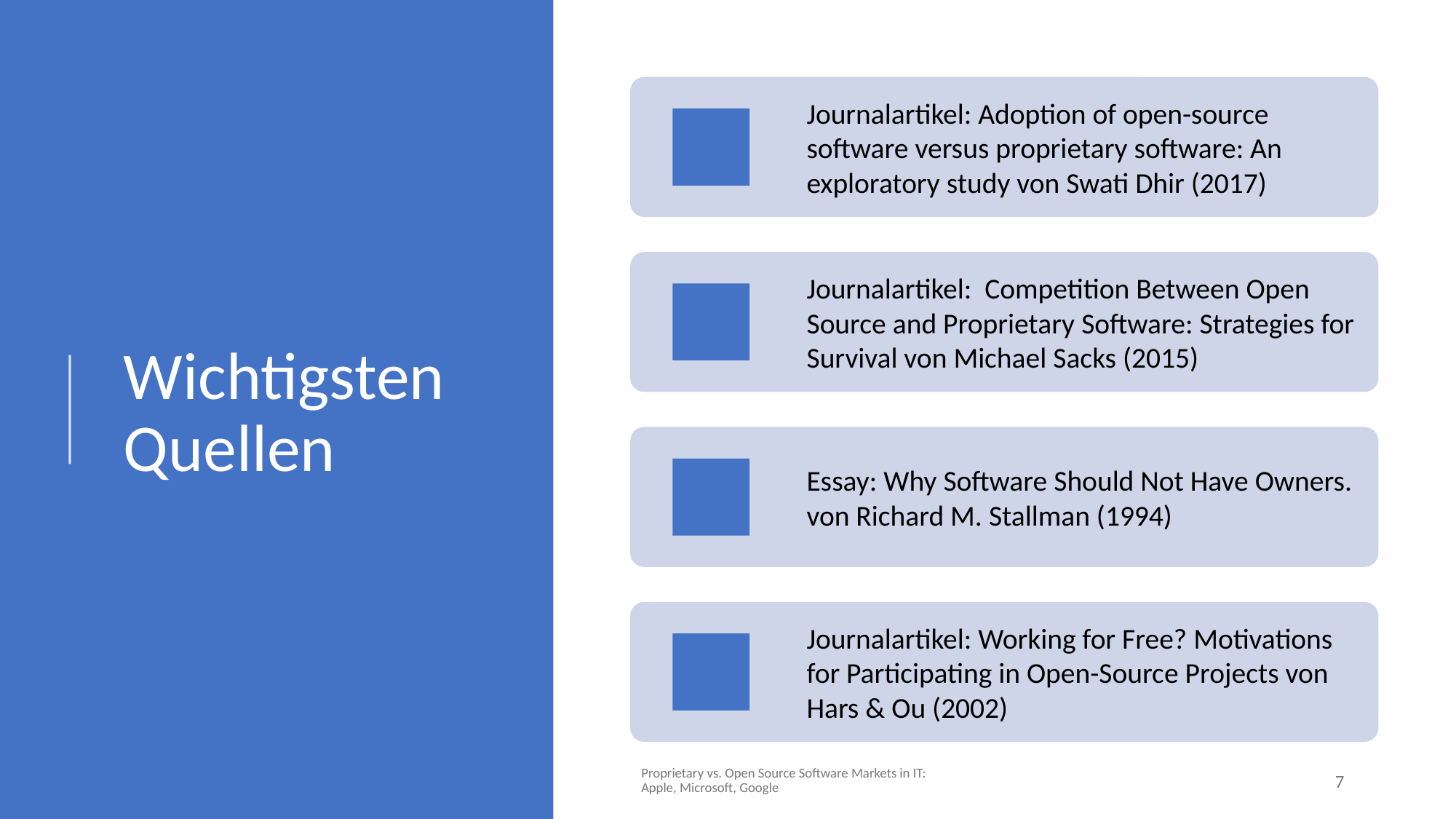

Journalartikel: Adoption of open-source software versus proprietary software: An exploratory study von Swati Dhir (2017)
Journalartikel:  Competition Between Open Source and Proprietary Software: Strategies for Survival von Michael Sacks (2015)
Essay: Why Software Should Not Have Owners. von Richard M. Stallman (1994)
Journalartikel: Working for Free? Motivations for Participating in Open-Source Projects von Hars & Ou (2002)
# Wichtigsten Quellen
Proprietary vs. Open Source Software Markets in IT: Apple, Microsoft, Google
7